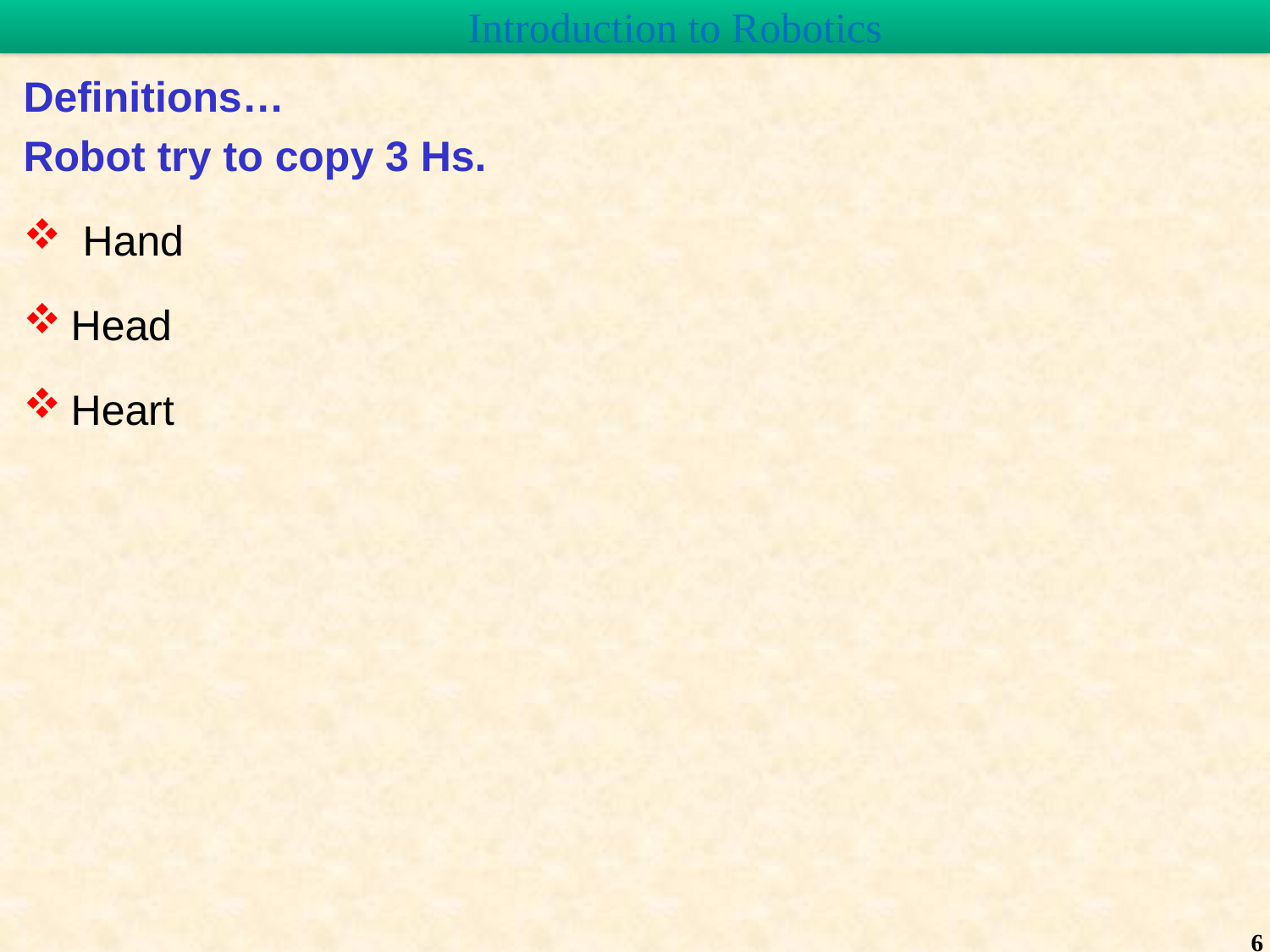

# Introduction to Robotics
Definitions…
Robot try to copy 3 Hs.
 Hand
Head
Heart

6